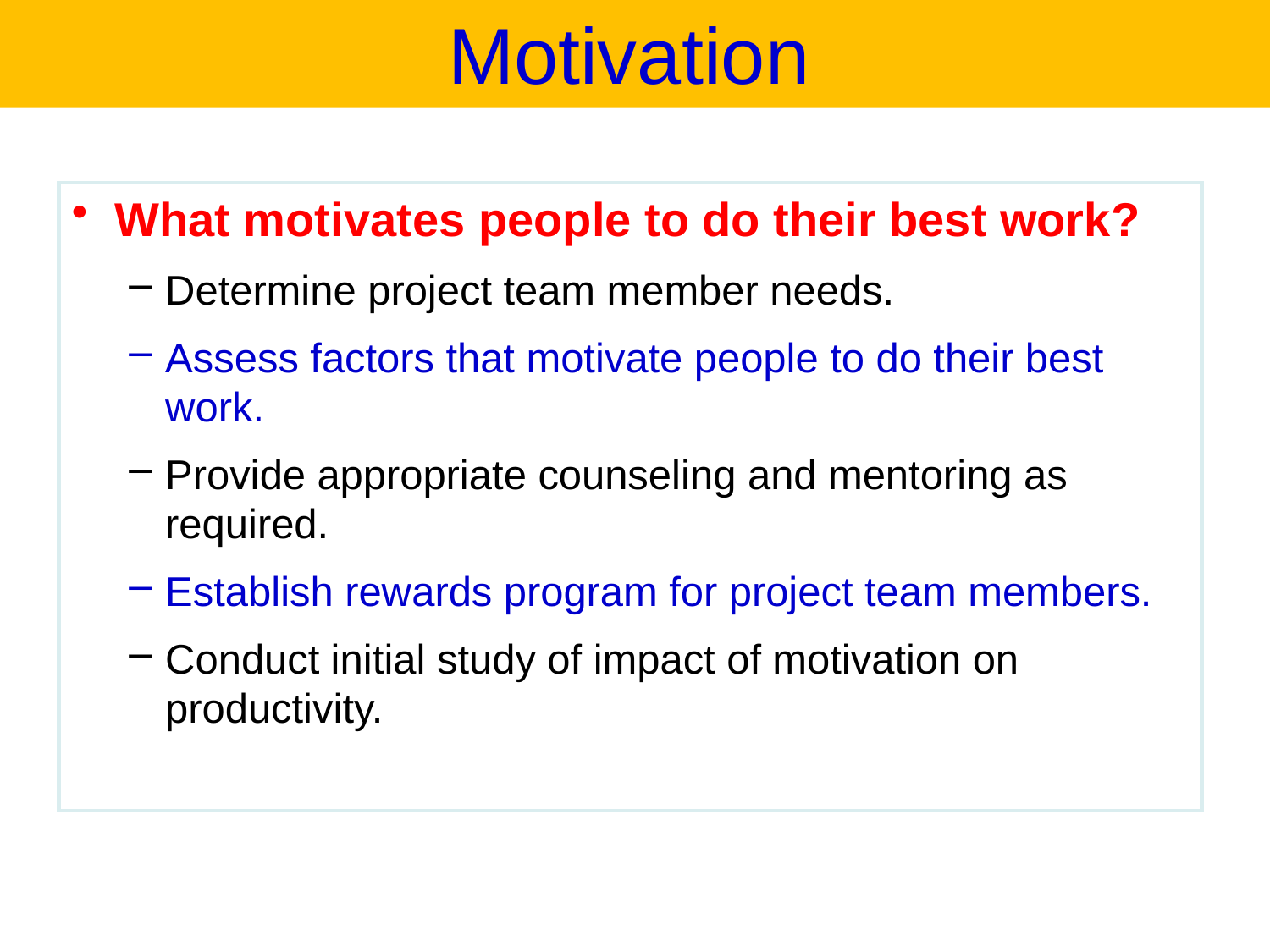

Motivation
What motivates people to do their best work?
Determine project team member needs.
Assess factors that motivate people to do their best work.
Provide appropriate counseling and mentoring as required.
Establish rewards program for project team members.
Conduct initial study of impact of motivation on productivity.